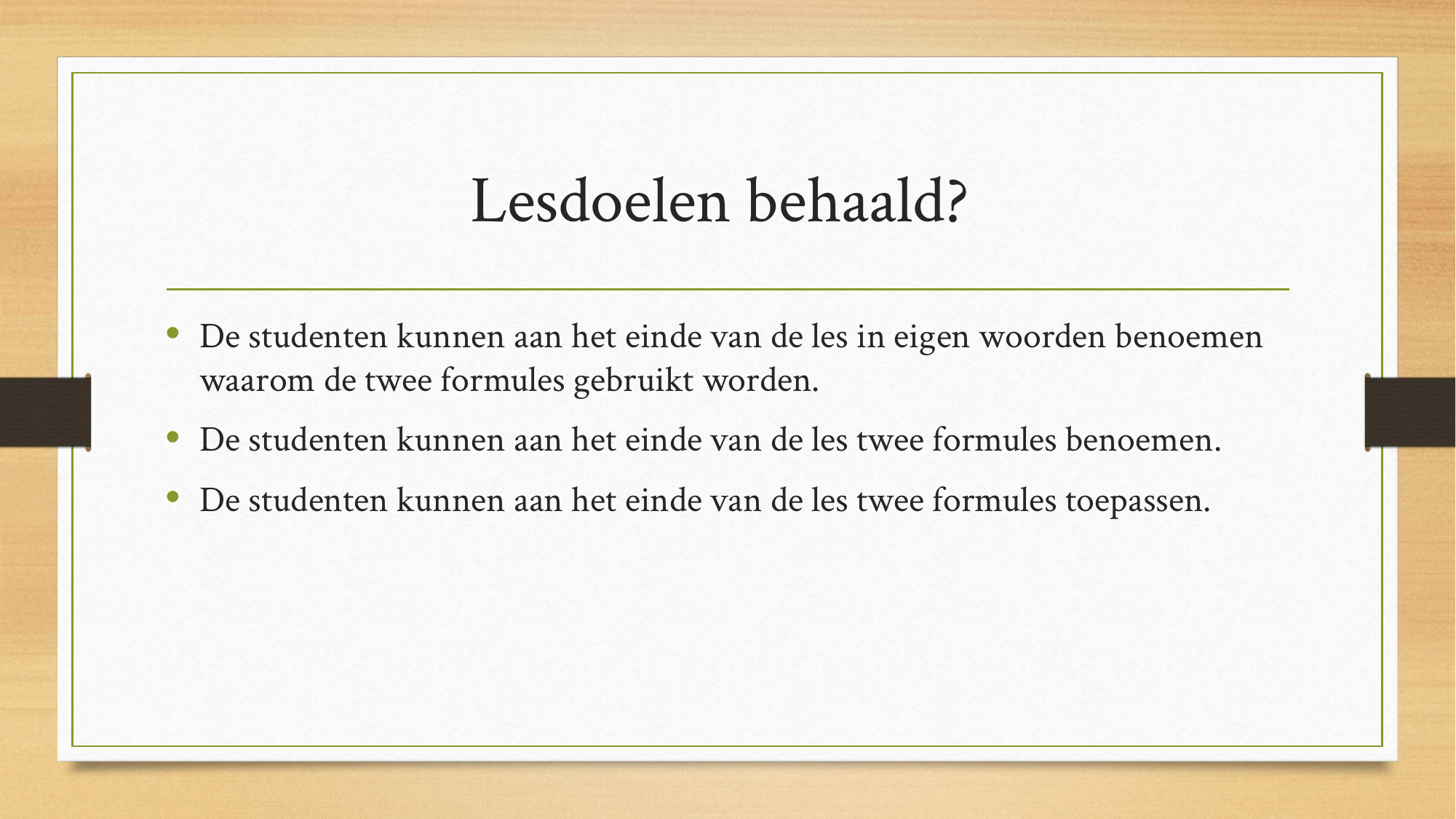

# Lesdoelen behaald?
De studenten kunnen aan het einde van de les in eigen woorden benoemen waarom de twee formules gebruikt worden.
De studenten kunnen aan het einde van de les twee formules benoemen.
De studenten kunnen aan het einde van de les twee formules toepassen.